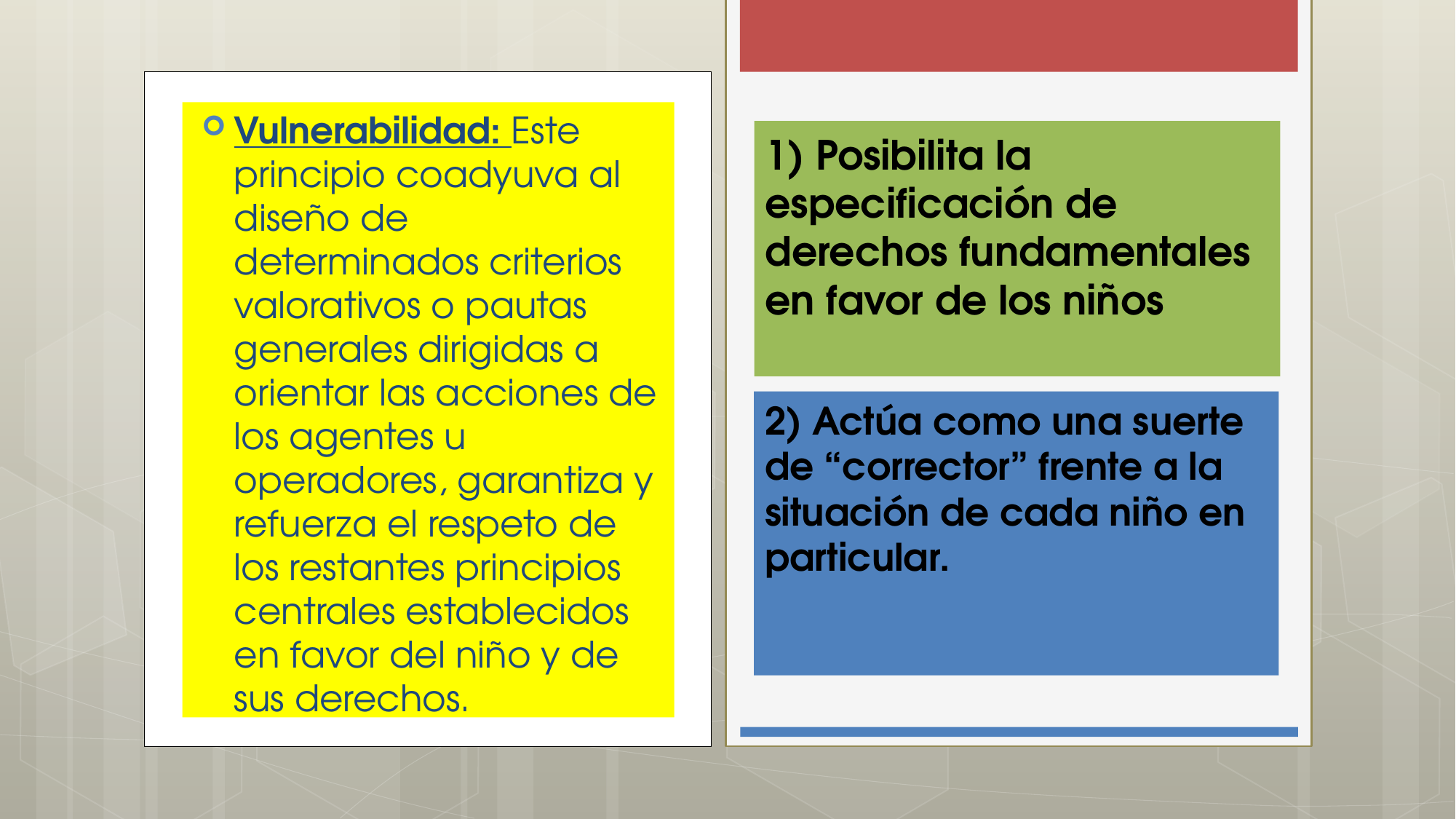

Vulnerabilidad: Este principio coadyuva al diseño de determinados criterios valorativos o pautas generales dirigidas a orientar las acciones de los agentes u operadores, garantiza y refuerza el respeto de los restantes principios centrales establecidos en favor del niño y de sus derechos.
# 1) Posibilita la especificación de derechos fundamentales en favor de los niños
2) Actúa como una suerte de “corrector” frente a la situación de cada niño en particular.